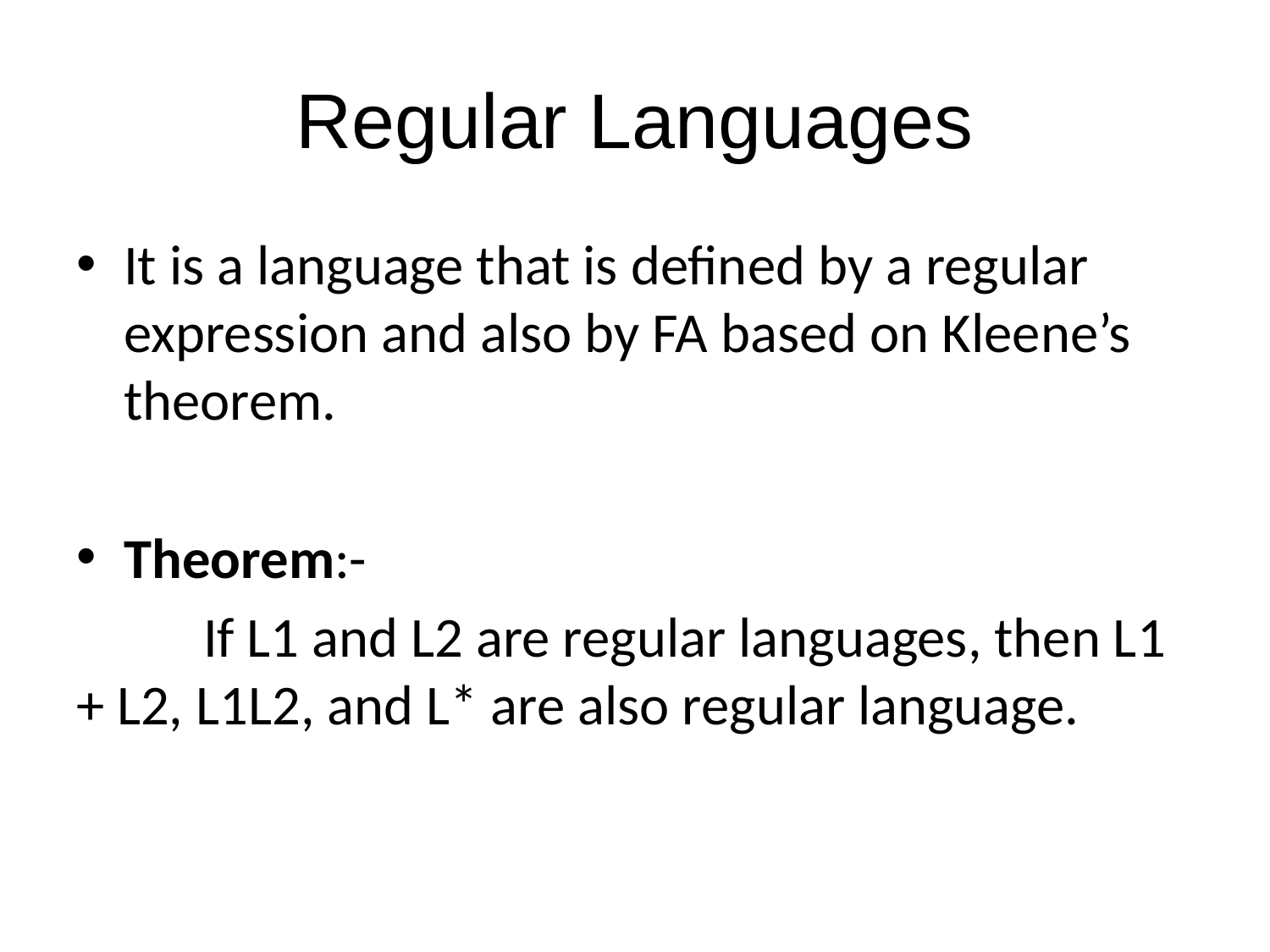

# Regular Languages
It is a language that is defined by a regular expression and also by FA based on Kleene’s theorem.

Theorem:-
	If L1 and L2 are regular languages, then L1 + L2, L1L2, and L* are also regular language.